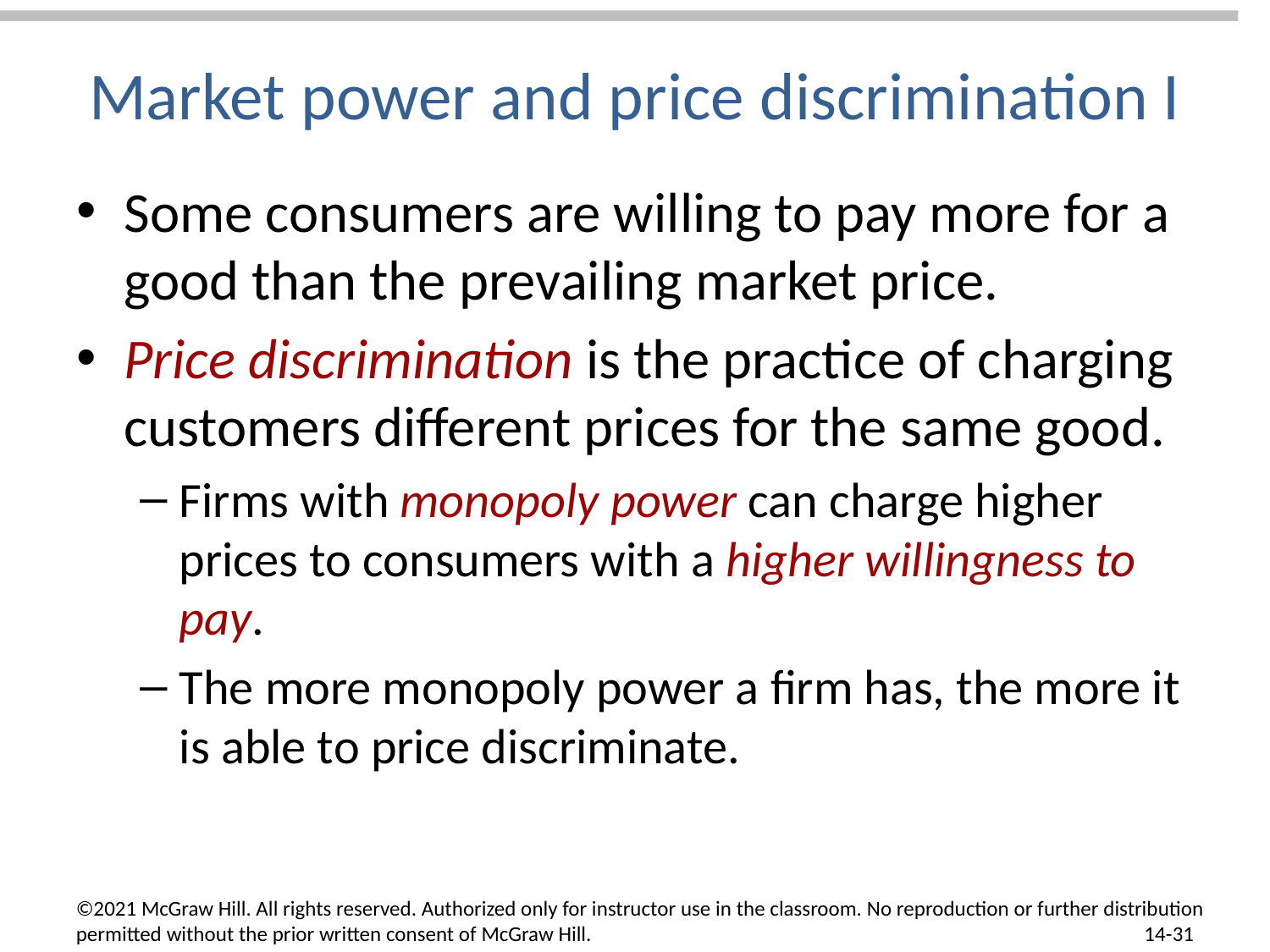

# Market power and price discrimination I
Some consumers are willing to pay more for a good than the prevailing market price.
Price discrimination is the practice of charging customers different prices for the same good.
Firms with monopoly power can charge higher prices to consumers with a higher willingness to pay.
The more monopoly power a firm has, the more it is able to price discriminate.